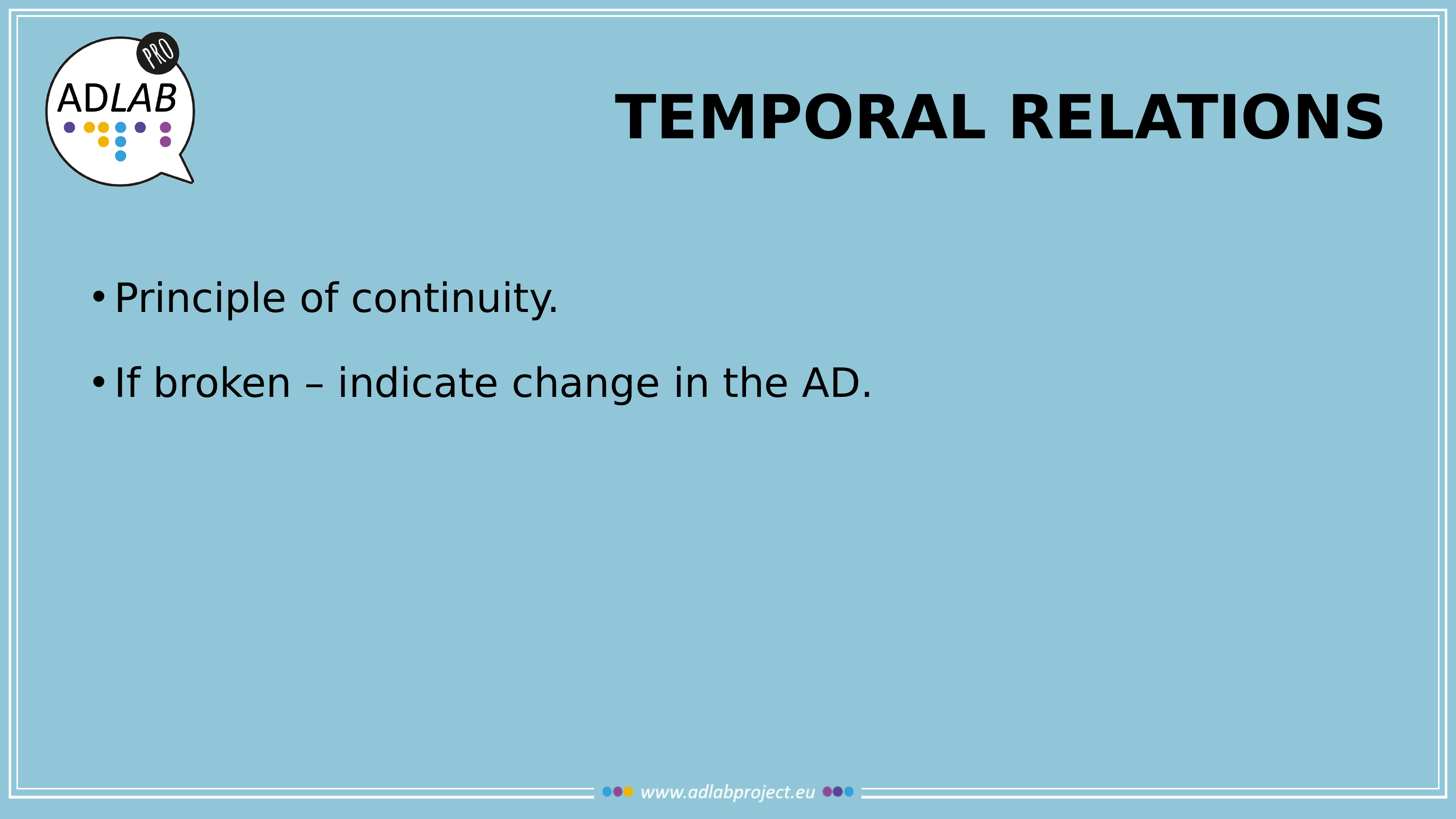

# Temporal relations
Principle of continuity.
If broken – indicate change in the AD.